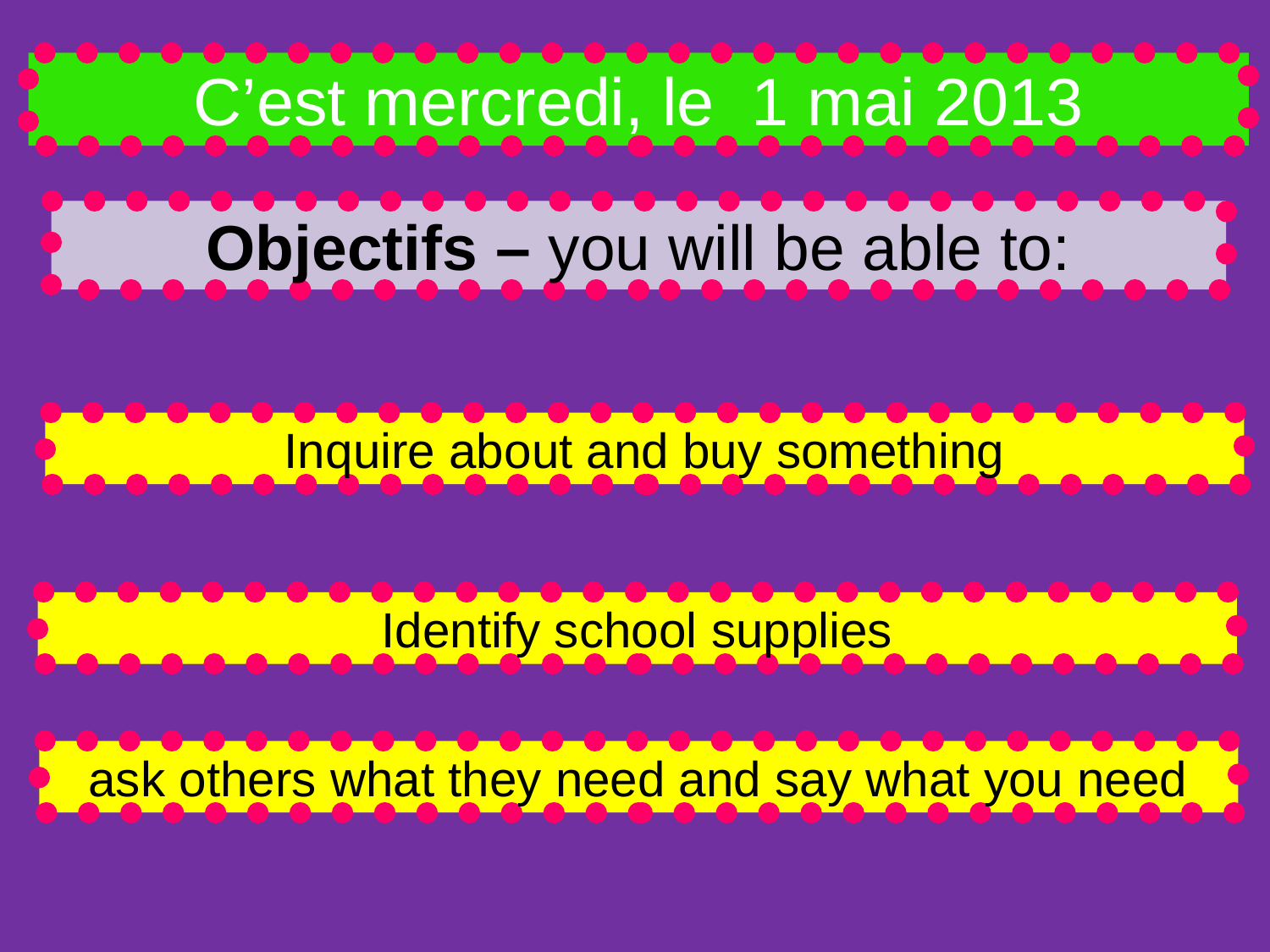

C’est mercredi, le  1 mai 2013
Objectifs – you will be able to:
Inquire about and buy something
Identify school supplies
ask others what they need and say what you need